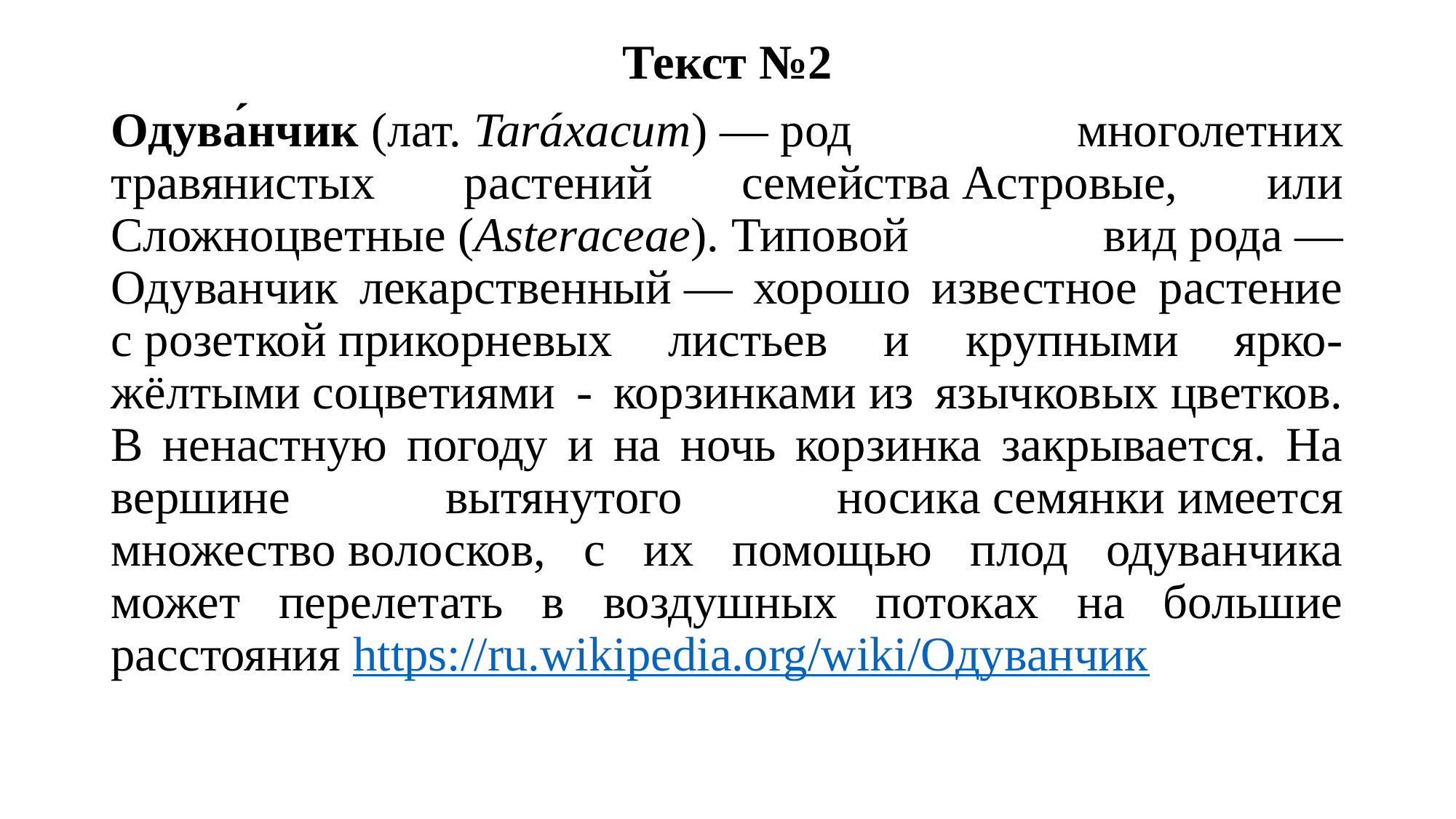

Текст №2
Одува́нчик (лат. Taráxacum) — род многолетних травянистых растений семейства Астровые, или Сложноцветные (Asteraceae). Типовой вид рода —Одуванчик лекарственный — хорошо известное растение с розеткой прикорневых листьев и крупными ярко-жёлтыми соцветиями - корзинками из язычковых цветков. В ненастную погоду и на ночь корзинка закрывается. На вершине вытянутого носика семянки имеется множество волосков, с их помощью плод одуванчика может перелетать в воздушных потоках на большие расстояния https://ru.wikipedia.org/wiki/Одуванчик

#